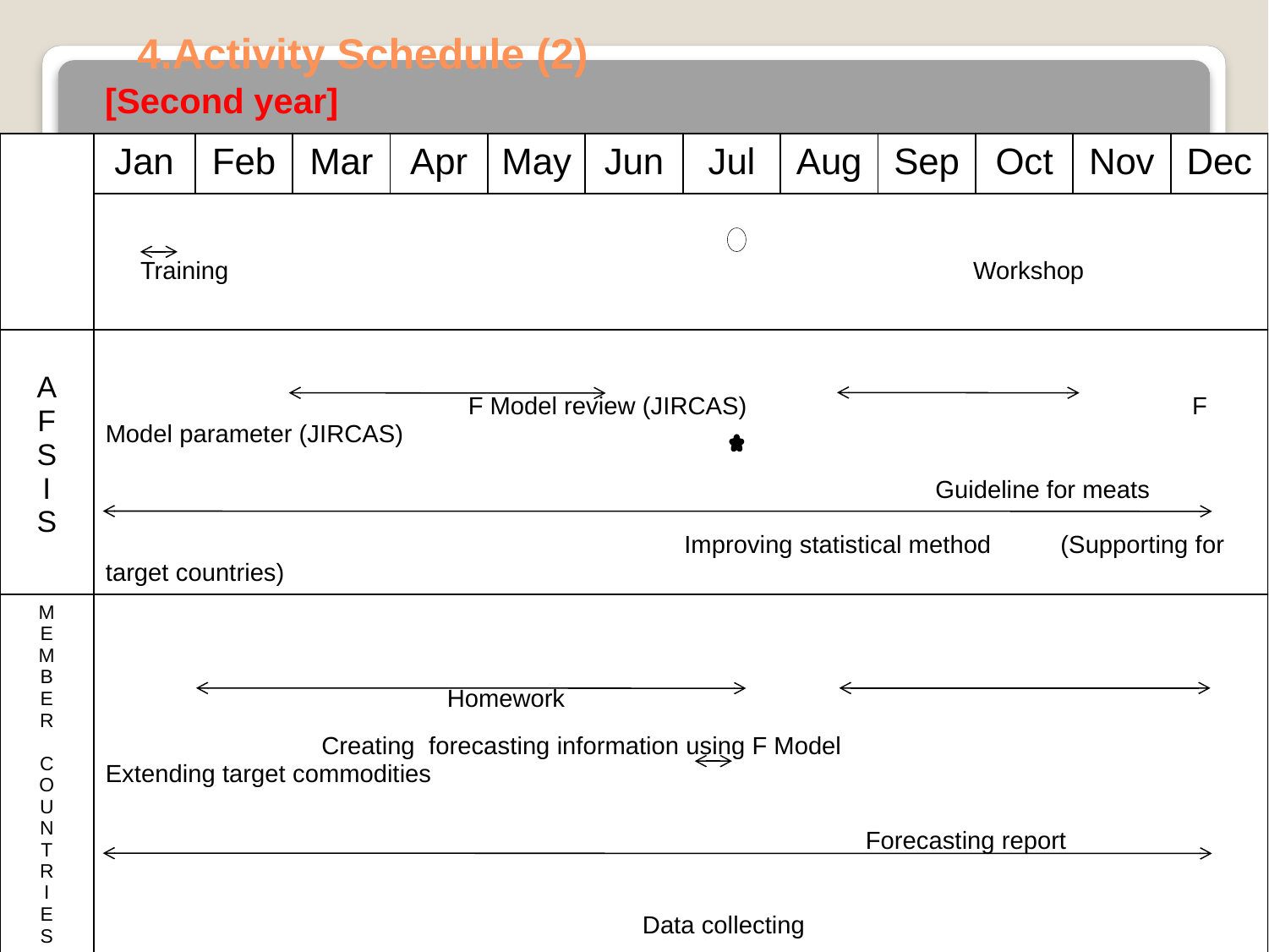

# 4.Activity Schedule (2)
       [Second year]
|  | Jan | Feb | Mar | Apr | May | Jun | Jul | Aug | Sep | Oct | Nov | Dec |
| --- | --- | --- | --- | --- | --- | --- | --- | --- | --- | --- | --- | --- |
|  | Training Workshop |  |  |  |  |  |  |  |  |  |  |  |
| A F S I S | F Model review (JIRCAS) F Model parameter (JIRCAS) Guideline for meats Improving statistical method (Supporting for target countries) |  |  |  |  |  |  |  |  |  |  |  |
| M E M B E R C O U N T R I E S | Homework Creating forecasting information using F Model Extending target commodities Forecasting report Data collecting |  |  |  |  |  |  |  |  |  |  |  |

9